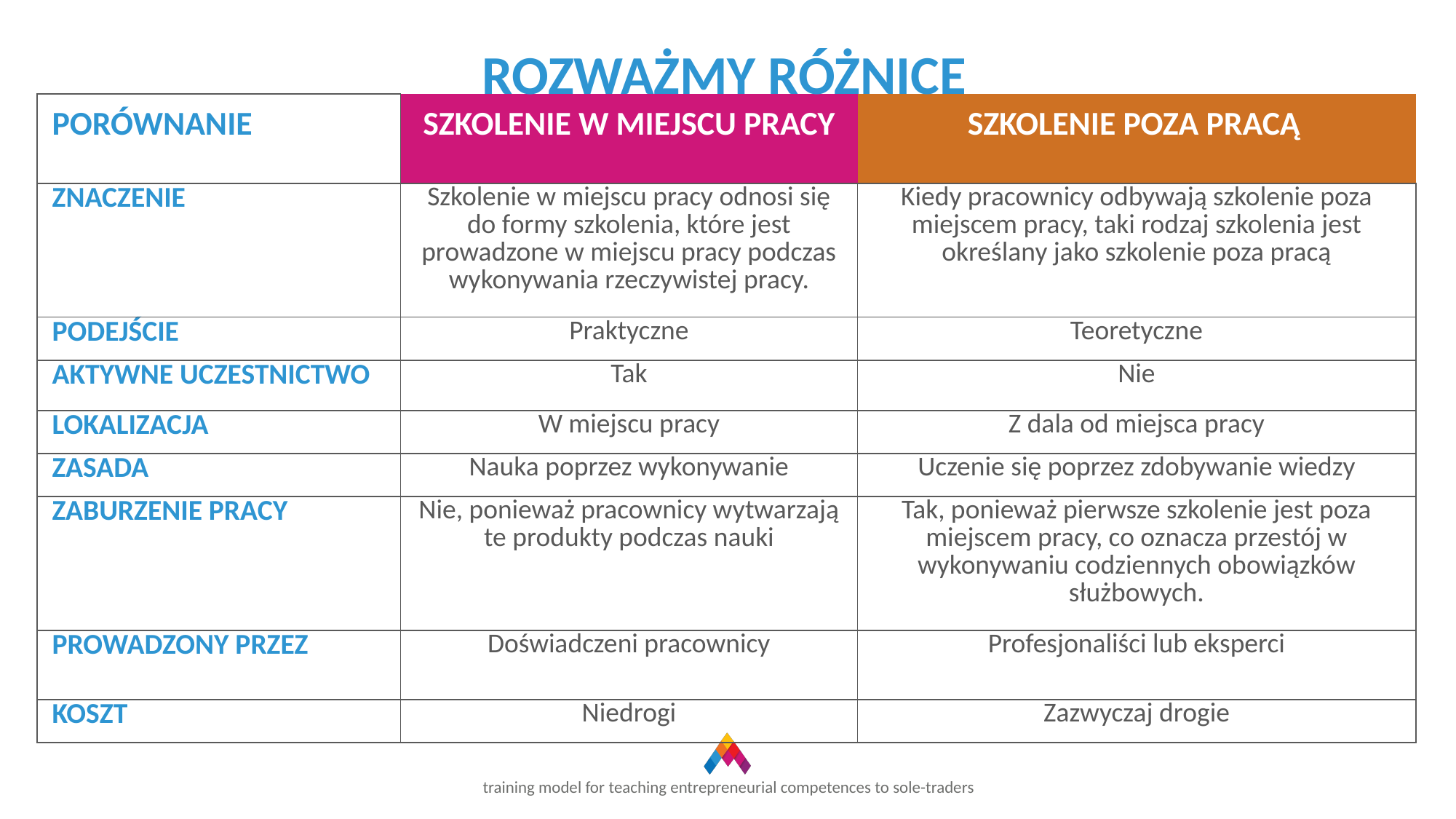

ROZWAŻMY RÓŻNICE
| PORÓWNANIE | SZKOLENIE W MIEJSCU PRACY | SZKOLENIE POZA PRACĄ |
| --- | --- | --- |
| ZNACZENIE | Szkolenie w miejscu pracy odnosi się do formy szkolenia, które jest prowadzone w miejscu pracy podczas wykonywania rzeczywistej pracy. | Kiedy pracownicy odbywają szkolenie poza miejscem pracy, taki rodzaj szkolenia jest określany jako szkolenie poza pracą |
| PODEJŚCIE | Praktyczne | Teoretyczne |
| AKTYWNE UCZESTNICTWO | Tak | Nie |
| LOKALIZACJA | W miejscu pracy | Z dala od miejsca pracy |
| ZASADA | Nauka poprzez wykonywanie | Uczenie się poprzez zdobywanie wiedzy |
| ZABURZENIE PRACY | Nie, ponieważ pracownicy wytwarzają te produkty podczas nauki | Tak, ponieważ pierwsze szkolenie jest poza miejscem pracy, co oznacza przestój w wykonywaniu codziennych obowiązków służbowych. |
| PROWADZONY PRZEZ | Doświadczeni pracownicy | Profesjonaliści lub eksperci |
| KOSZT | Niedrogi | Zazwyczaj drogie |